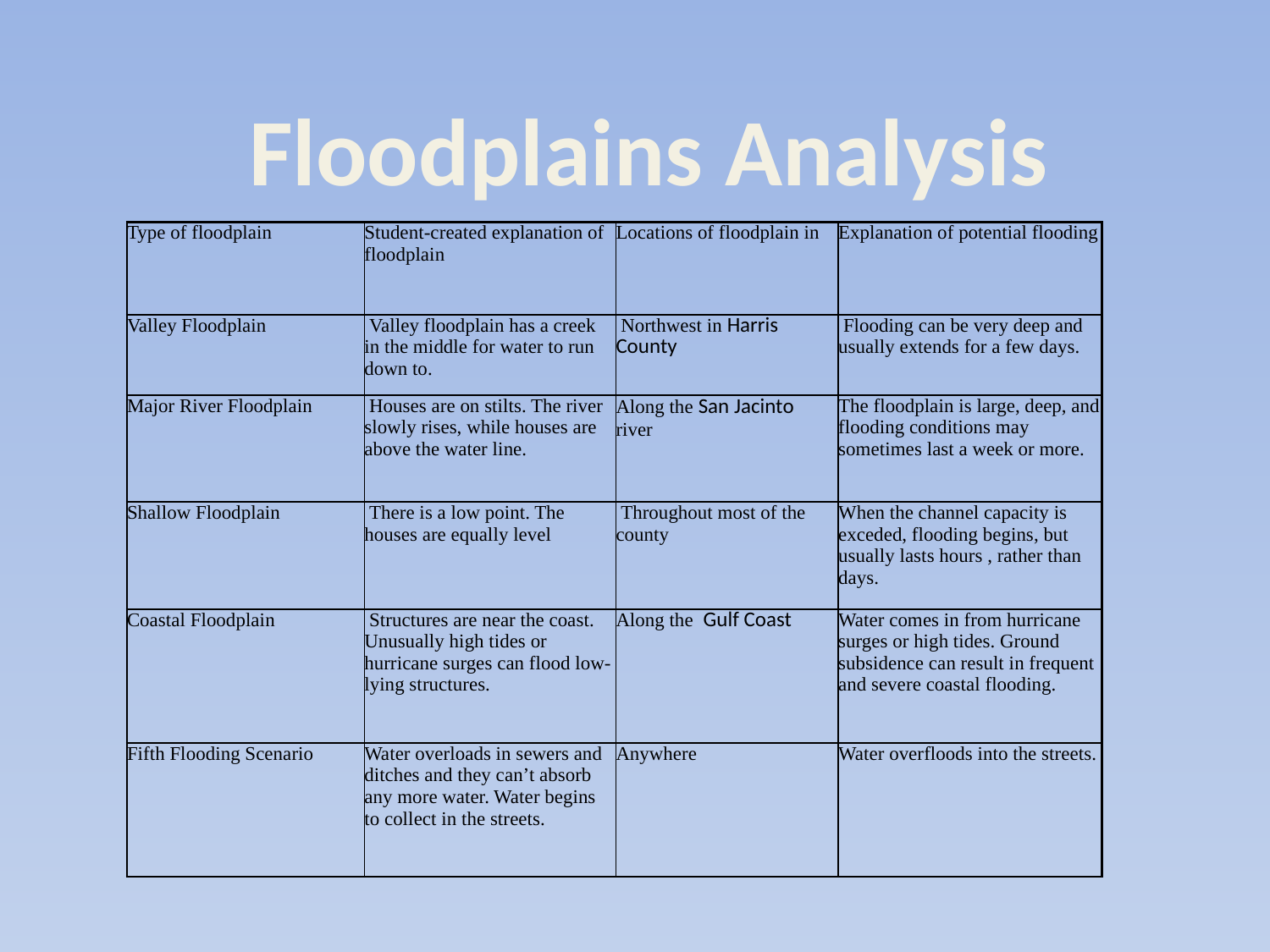

Floodplains Analysis
| Type of floodplain | Student-created explanation of floodplain | Locations of floodplain in | Explanation of potential flooding |
| --- | --- | --- | --- |
| Valley Floodplain | Valley floodplain has a creek in the middle for water to run down to. | Northwest in Harris County | Flooding can be very deep and usually extends for a few days. |
| Major River Floodplain | Houses are on stilts. The river slowly rises, while houses are above the water line. | Along the San Jacinto river | The floodplain is large, deep, and flooding conditions may sometimes last a week or more. |
| Shallow Floodplain | There is a low point. The houses are equally level | Throughout most of the county | When the channel capacity is exceded, flooding begins, but usually lasts hours , rather than days. |
| Coastal Floodplain | Structures are near the coast. Unusually high tides or hurricane surges can flood low-lying structures. | Along the Gulf Coast | Water comes in from hurricane surges or high tides. Ground subsidence can result in frequent and severe coastal flooding. |
| Fifth Flooding Scenario | Water overloads in sewers and ditches and they can’t absorb any more water. Water begins to collect in the streets. | Anywhere | Water overfloods into the streets. |